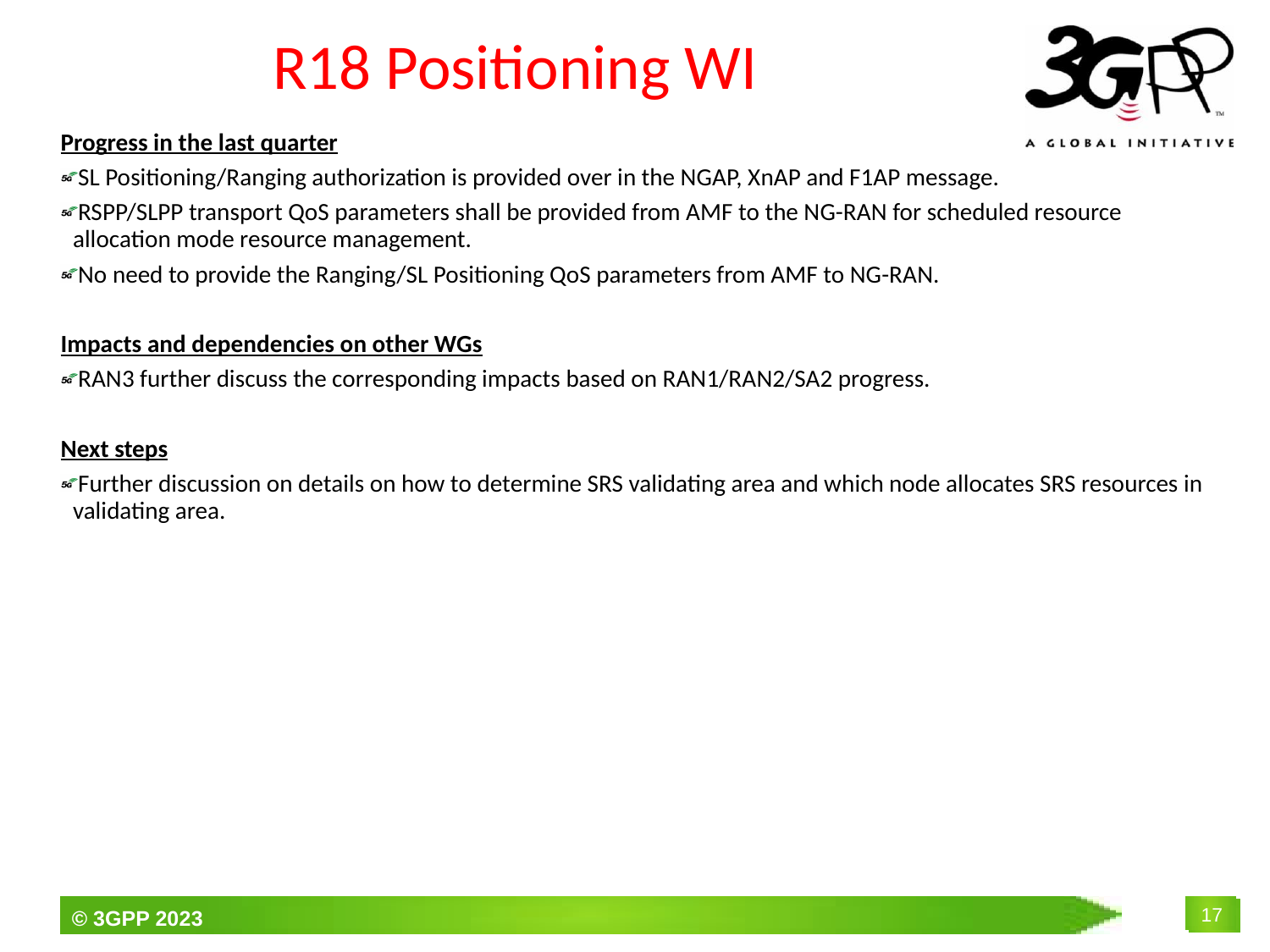

# R18 Positioning WI
Progress in the last quarter
SL Positioning/Ranging authorization is provided over in the NGAP, XnAP and F1AP message.
RSPP/SLPP transport QoS parameters shall be provided from AMF to the NG-RAN for scheduled resource allocation mode resource management.
No need to provide the Ranging/SL Positioning QoS parameters from AMF to NG-RAN.

Impacts and dependencies on other WGs
RAN3 further discuss the corresponding impacts based on RAN1/RAN2/SA2 progress.

Next steps
Further discussion on details on how to determine SRS validating area and which node allocates SRS resources in validating area.

17